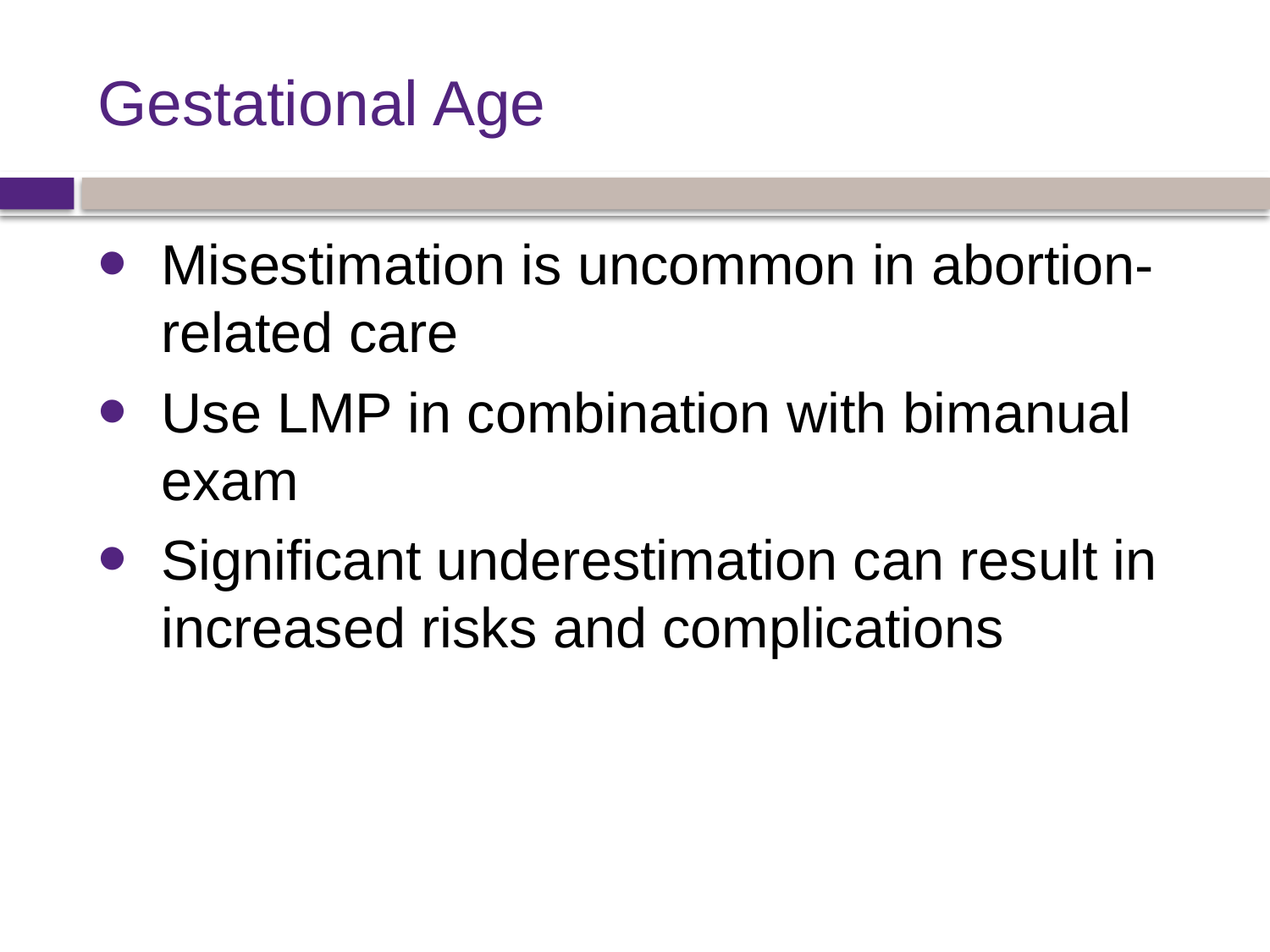

# Gestational Age
Misestimation is uncommon in abortion-related care
Use LMP in combination with bimanual exam
Significant underestimation can result in increased risks and complications